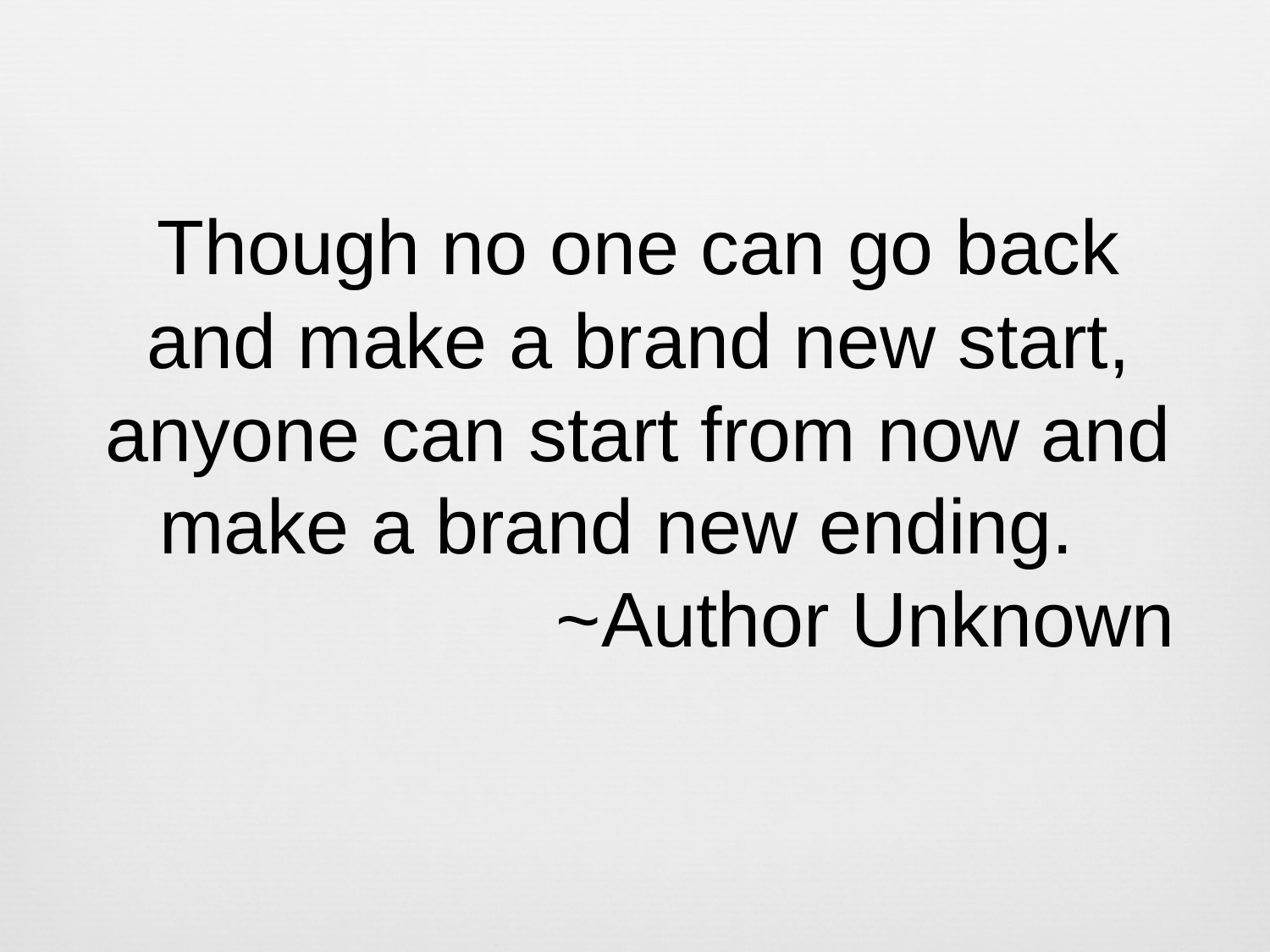

Though no one can go back and make a brand new start, anyone can start from now and make a brand new ending.
                     ~Author Unknown